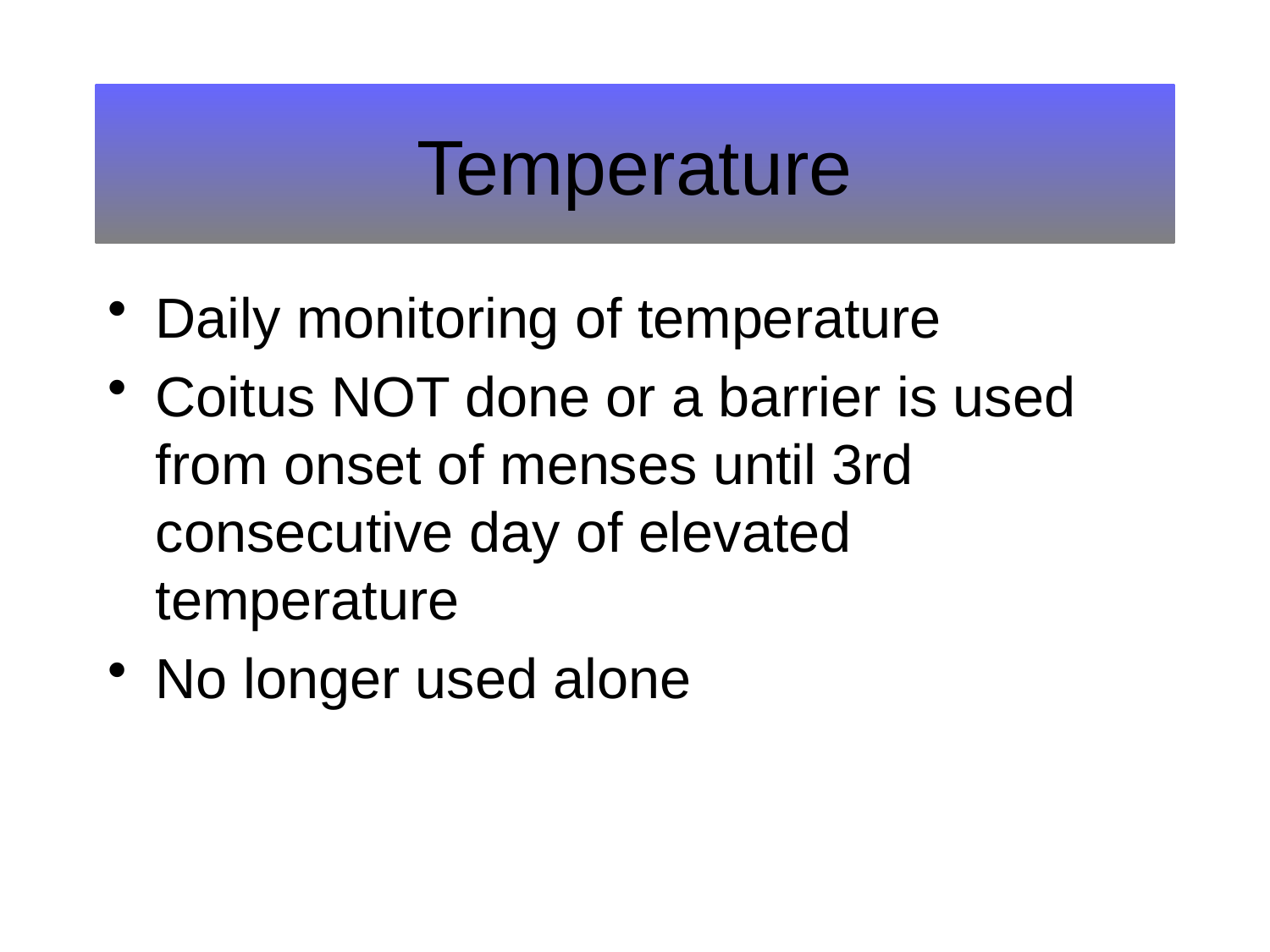

# Temperature
Daily monitoring of temperature
Coitus NOT done or a barrier is used from onset of menses until 3rd consecutive day of elevated temperature
No longer used alone